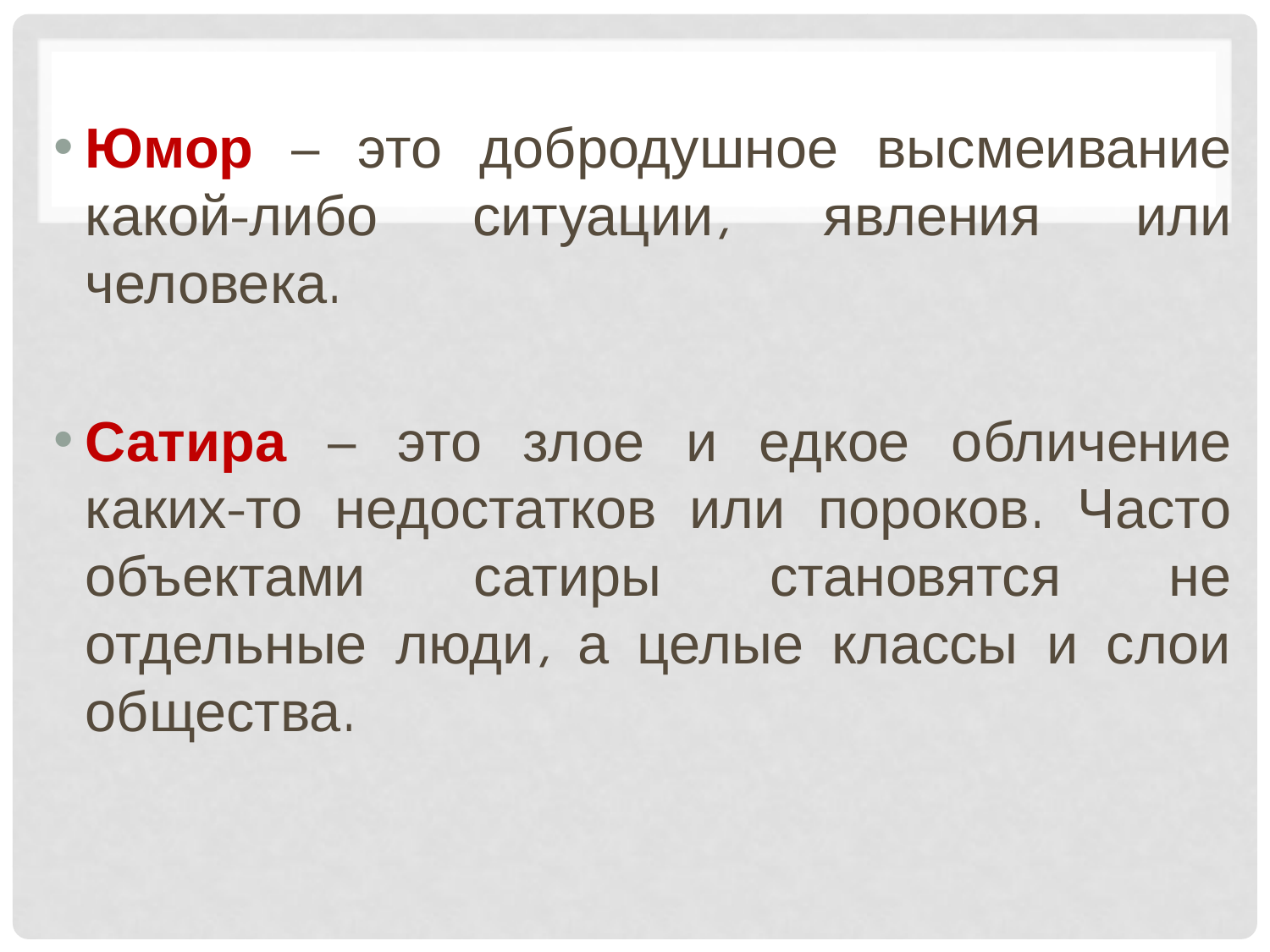

Юмор – это добродушное высмеивание какой-либо ситуации, явления или человека.

Сатира – это злое и едкое обличение каких-то недостатков или пороков. Часто объектами сатиры становятся не отдельные люди, а целые классы и слои общества.